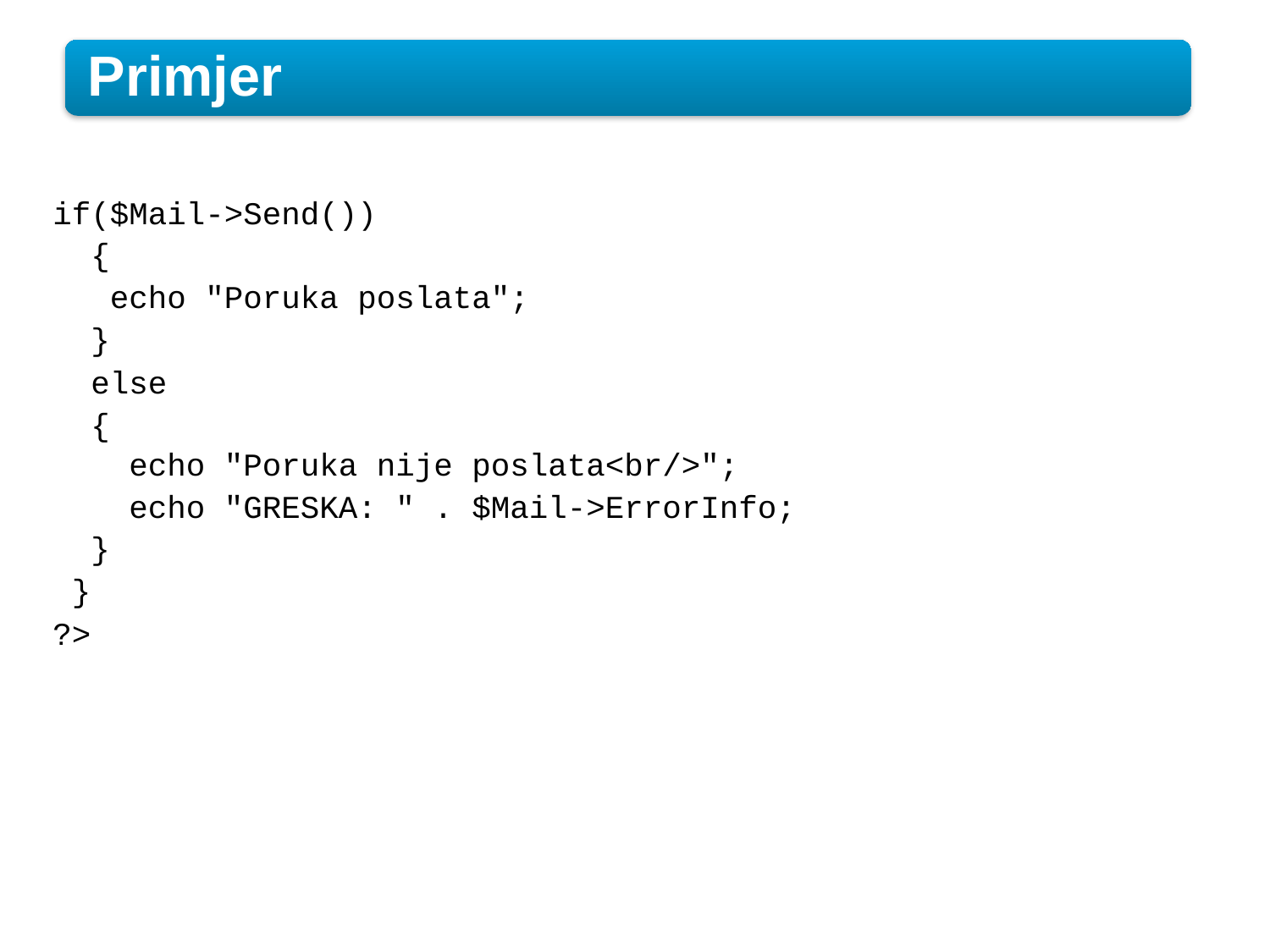

Primjer
if($Mail->Send())
{
echo "Poruka poslata";
}
else
{
echo "Poruka nije poslata<br/>";
echo "GRESKA: " . $Mail->ErrorInfo;
}
}
?>